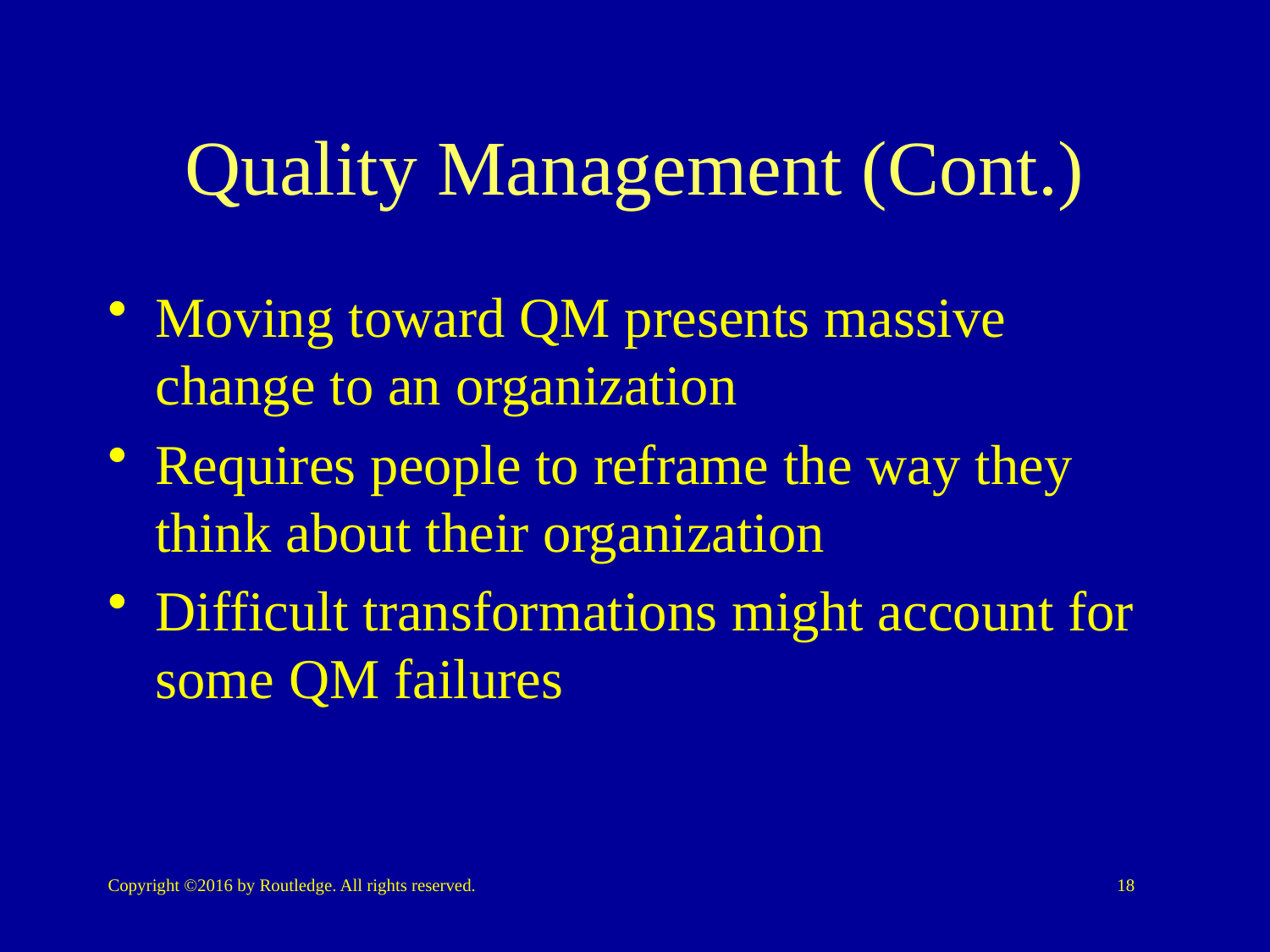

# Quality Management (Cont.)
Moving toward QM presents massive change to an organization
Requires people to reframe the way they think about their organization
Difficult transformations might account for some QM failures
Copyright ©2016 by Routledge. All rights reserved.

18